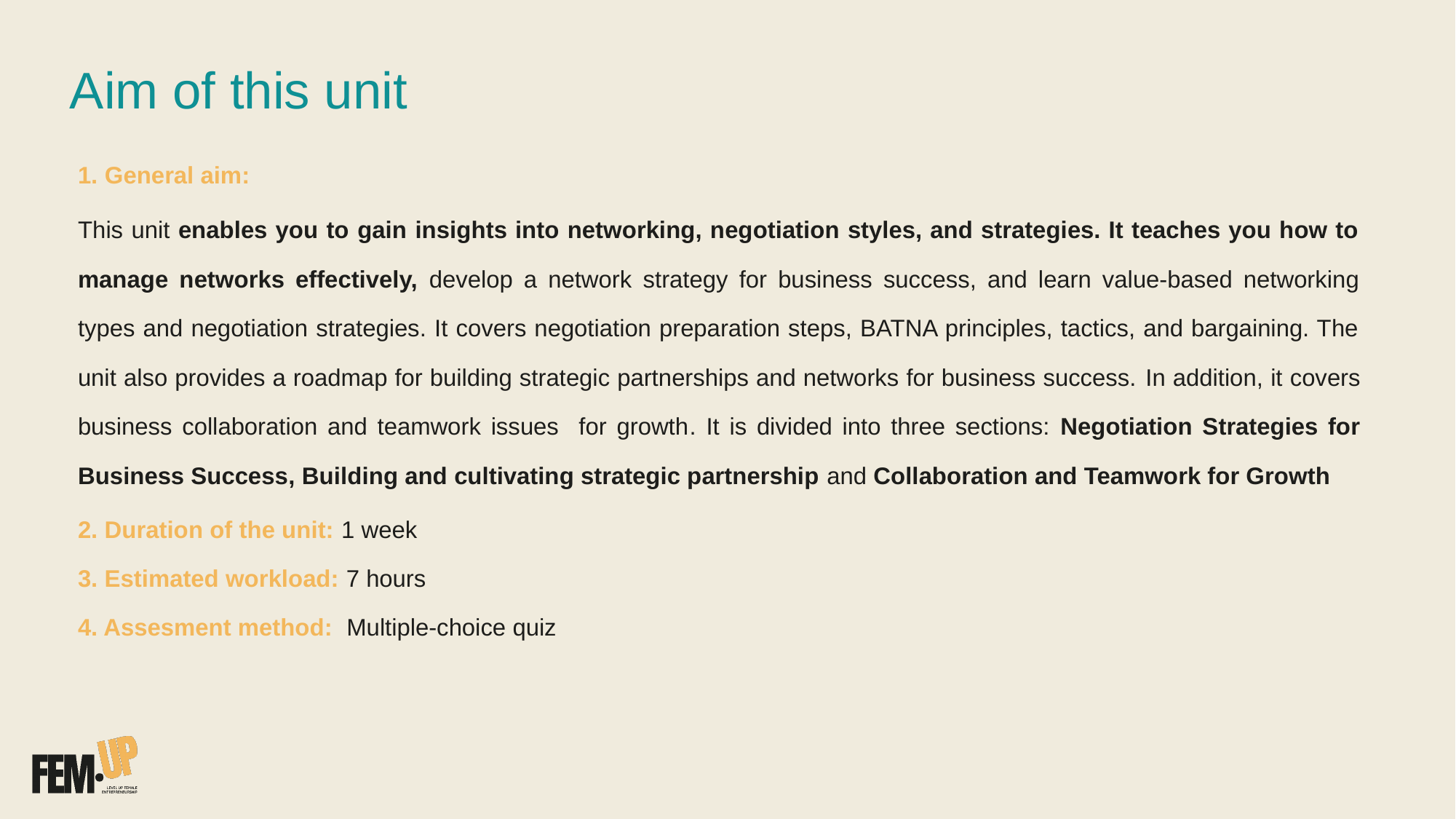

# Aim of this unit
1. General aim:
This unit enables you to gain insights into networking, negotiation styles, and strategies. It teaches you how to manage networks effectively, develop a network strategy for business success, and learn value-based networking types and negotiation strategies. It covers negotiation preparation steps, BATNA principles, tactics, and bargaining. The unit also provides a roadmap for building strategic partnerships and networks for business success. In addition, it covers business collaboration and teamwork issues  for growth. It is divided into three sections: Negotiation Strategies for Business Success, Building and cultivating strategic partnership and Collaboration and Teamwork for Growth
2. Duration of the unit: 1 week
3. Estimated workload: 7 hours
4. Assesment method:  Multiple-choice quiz